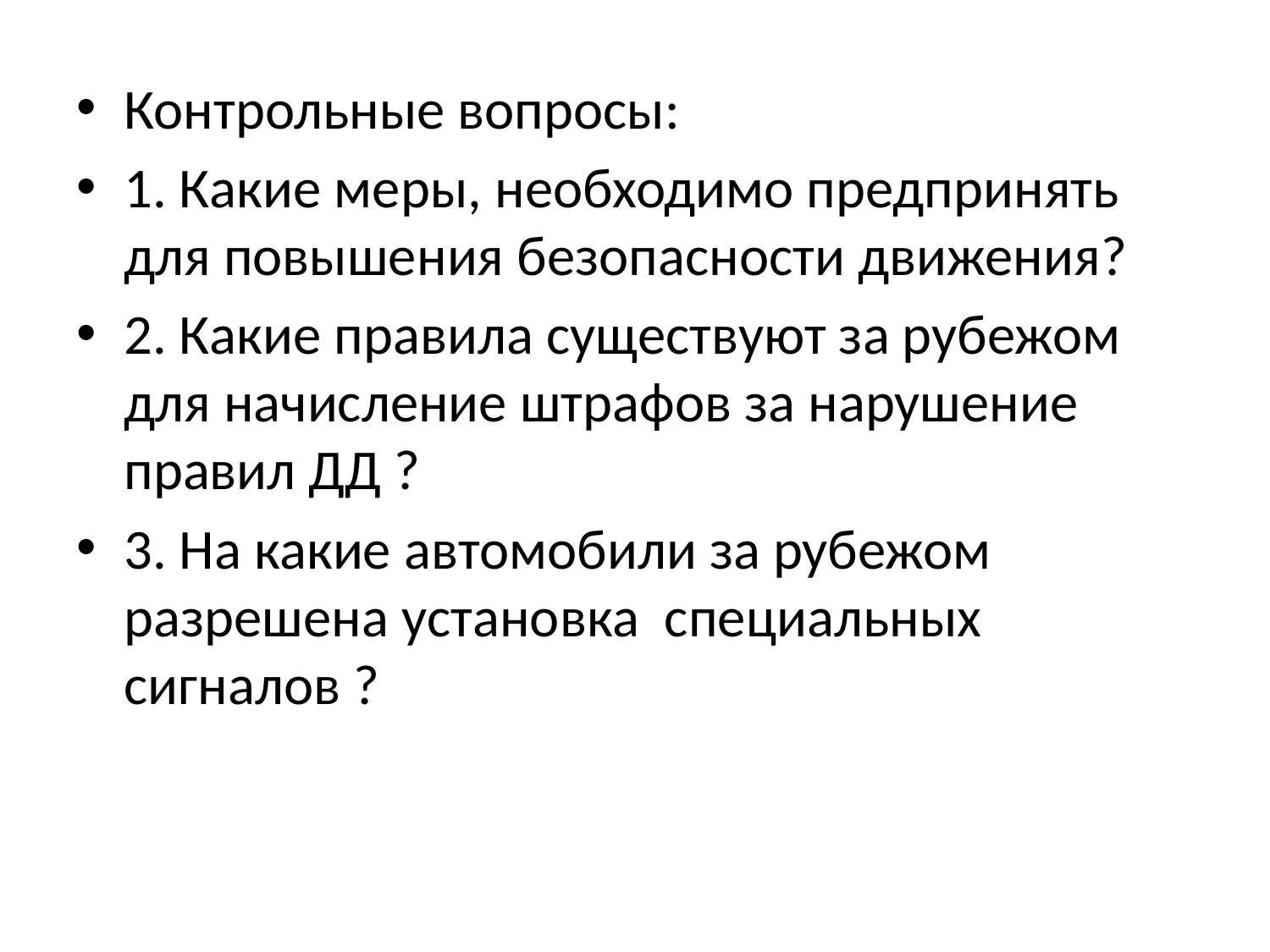

Контрольные вопросы:
1. Какие меры, необходимо предпринять для повышения безопасности движения?
2. Какие правила существуют за рубежом для начисление штрафов за нарушение правил ДД ?
3. На какие автомобили за рубежом разрешена установка  специальных сигналов ?